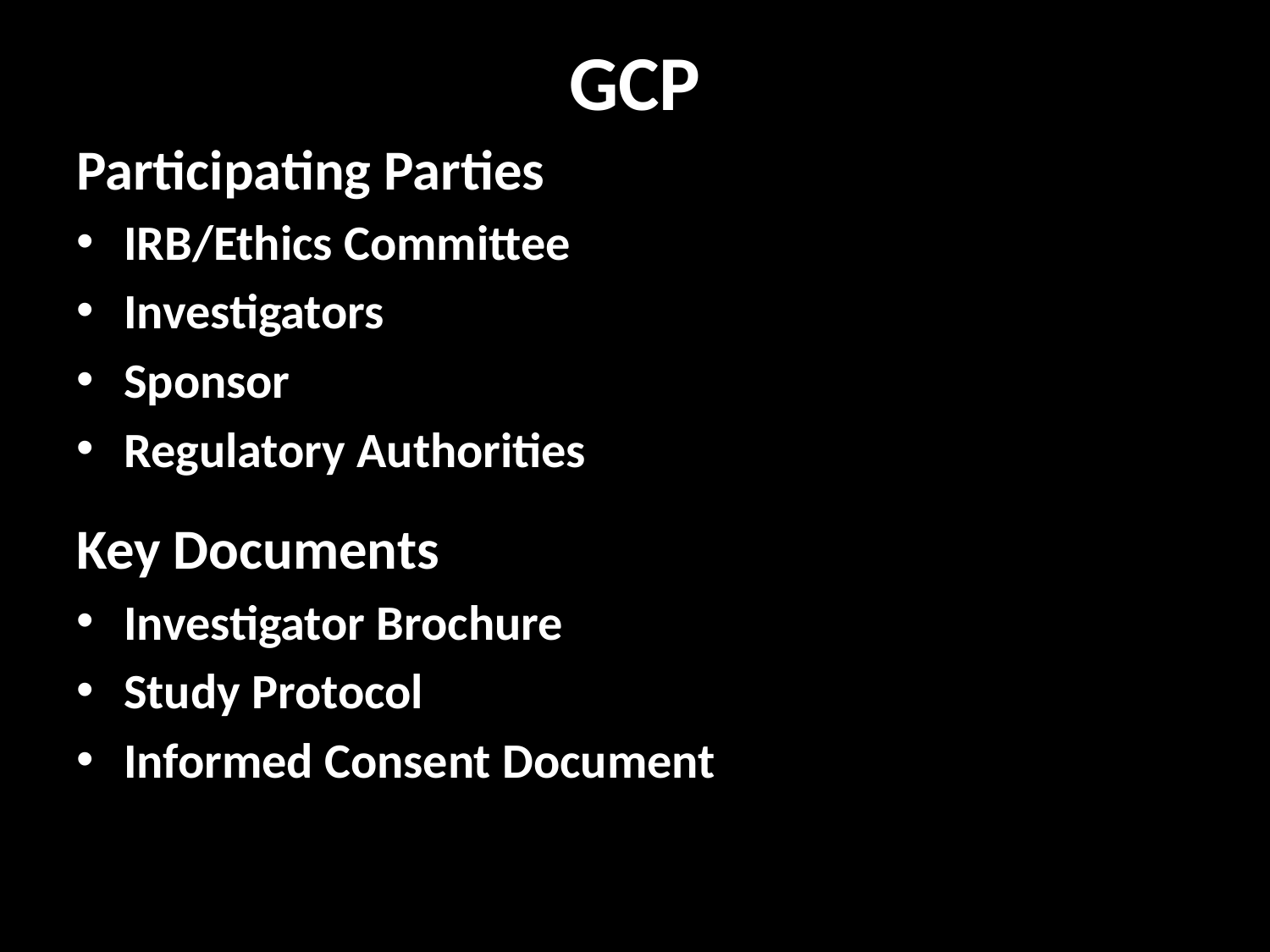

# GCP
Participating Parties
IRB/Ethics Committee
Investigators
Sponsor
Regulatory Authorities

Key Documents
Investigator Brochure
Study Protocol
Informed Consent Document